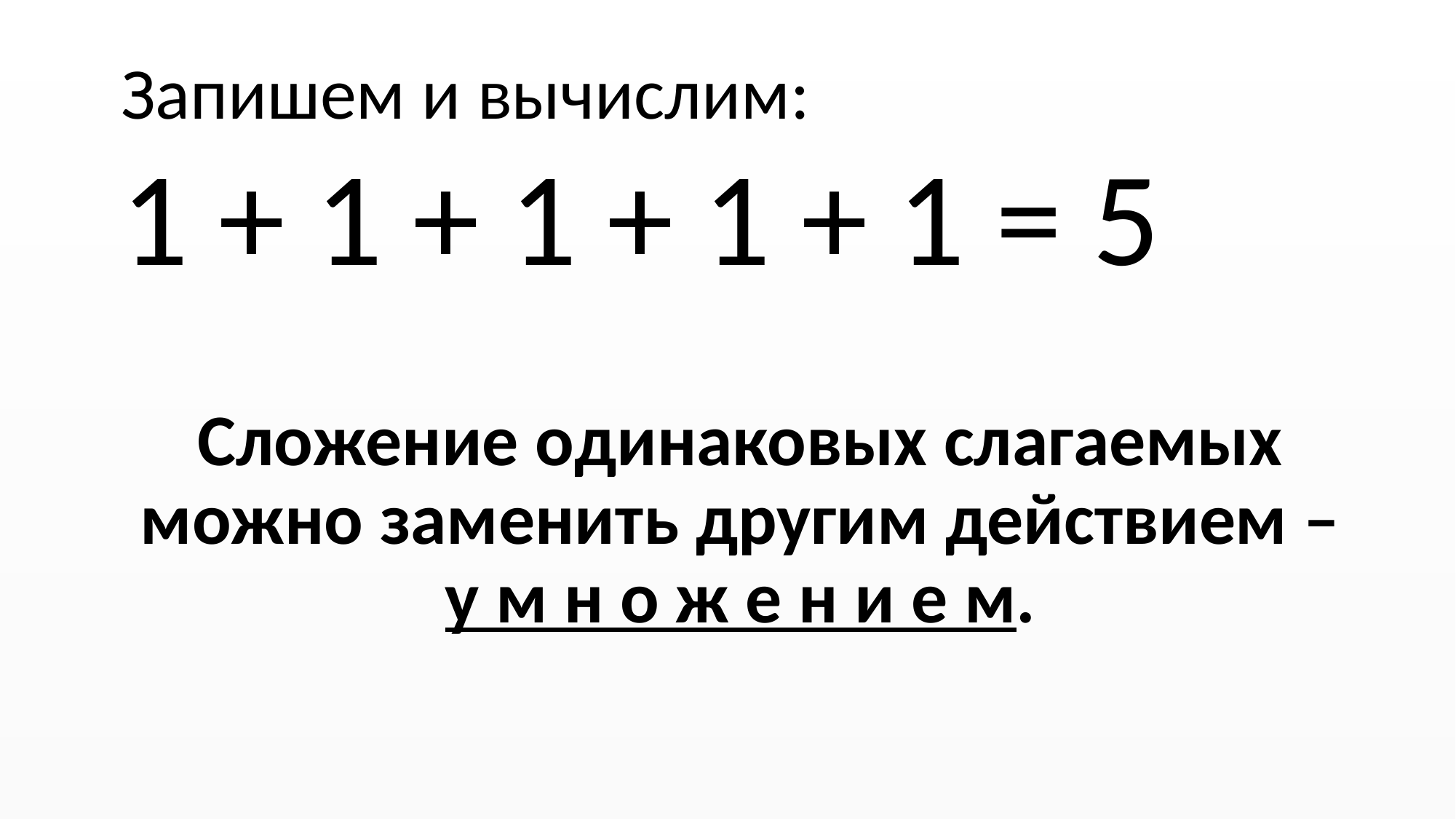

Запишем и вычислим:
1 + 1 + 1 + 1 + 1 = 5

Сложение одинаковых слагаемых можно заменить другим действием – у м н о ж е н и е м.